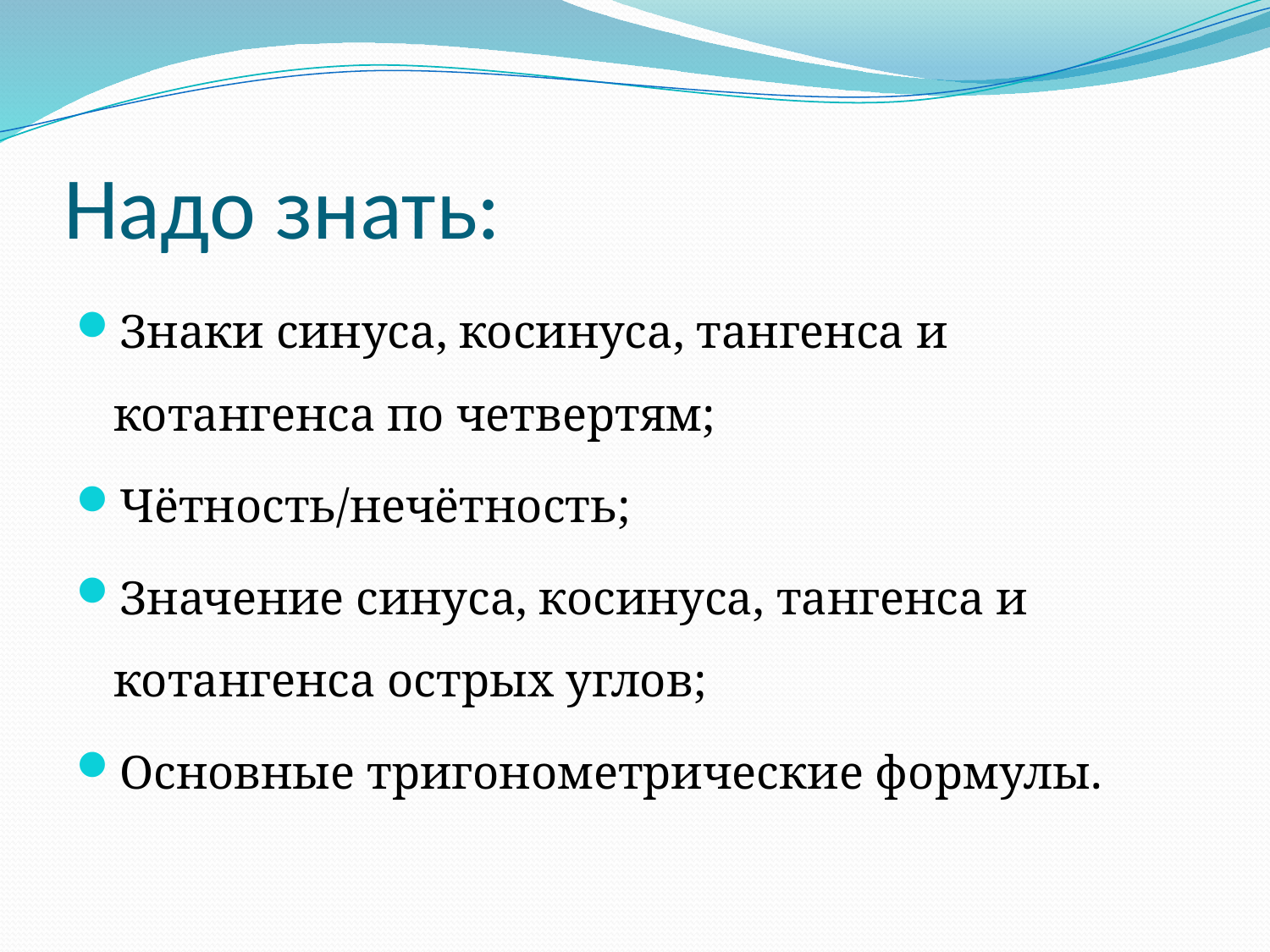

# Надо знать:
Знаки синуса, косинуса, тангенса и котангенса по четвертям;
Чётность/нечётность;
Значение синуса, косинуса, тангенса и котангенса острых углов;
Основные тригонометрические формулы.